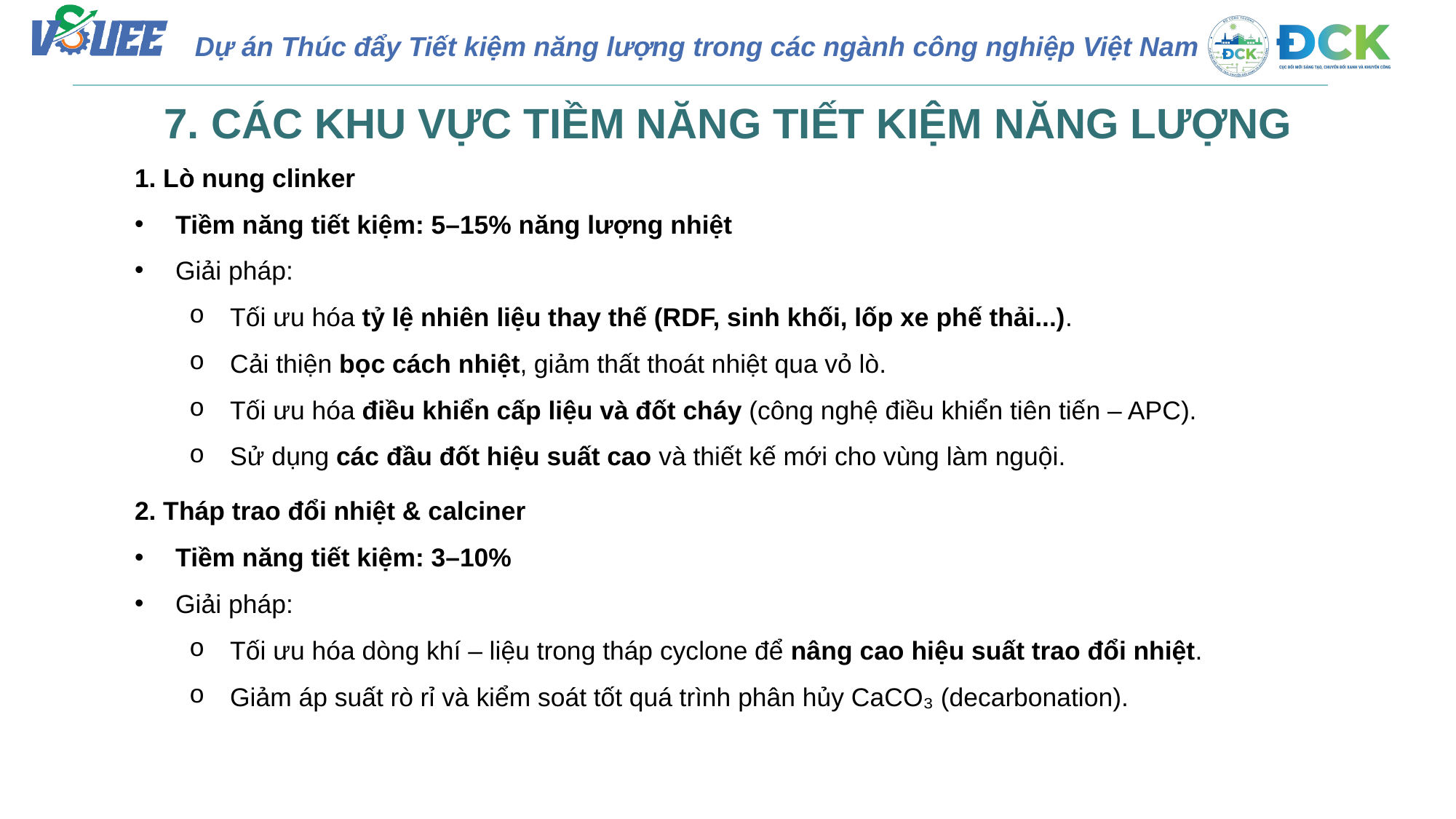

7. CÁC KHU VỰC TIỀM NĂNG TIẾT KIỆM NĂNG LƯỢNG
1. Lò nung clinker
Tiềm năng tiết kiệm: 5–15% năng lượng nhiệt
Giải pháp:
Tối ưu hóa tỷ lệ nhiên liệu thay thế (RDF, sinh khối, lốp xe phế thải...).
Cải thiện bọc cách nhiệt, giảm thất thoát nhiệt qua vỏ lò.
Tối ưu hóa điều khiển cấp liệu và đốt cháy (công nghệ điều khiển tiên tiến – APC).
Sử dụng các đầu đốt hiệu suất cao và thiết kế mới cho vùng làm nguội.
2. Tháp trao đổi nhiệt & calciner
Tiềm năng tiết kiệm: 3–10%
Giải pháp:
Tối ưu hóa dòng khí – liệu trong tháp cyclone để nâng cao hiệu suất trao đổi nhiệt.
Giảm áp suất rò rỉ và kiểm soát tốt quá trình phân hủy CaCO₃ (decarbonation).